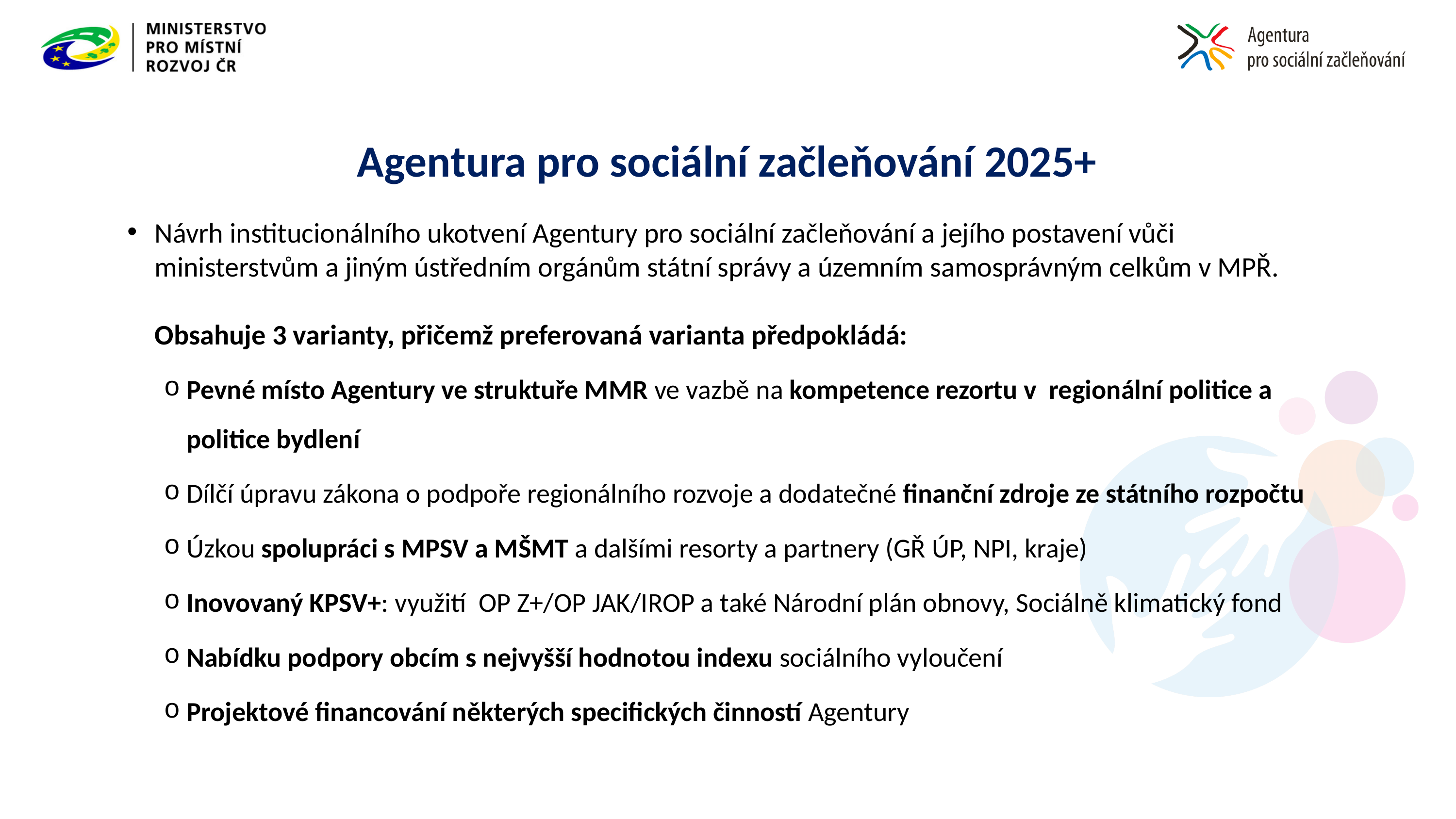

# Agentura pro sociální začleňování 2025+
Návrh institucionálního ukotvení Agentury pro sociální začleňování a jejího postavení vůči ministerstvům a jiným ústředním orgánům státní správy a územním samosprávným celkům v MPŘ.
Obsahuje 3 varianty, přičemž preferovaná varianta předpokládá:
Pevné místo Agentury ve struktuře MMR ve vazbě na kompetence rezortu v  regionální politice a politice bydlení
Dílčí úpravu zákona o podpoře regionálního rozvoje a dodatečné finanční zdroje ze státního rozpočtu
Úzkou spolupráci s MPSV a MŠMT a dalšími resorty a partnery (GŘ ÚP, NPI, kraje)
Inovovaný KPSV+: využití  OP Z+/OP JAK/IROP a také Národní plán obnovy, Sociálně klimatický fond
Nabídku podpory obcím s nejvyšší hodnotou indexu sociálního vyloučení
Projektové financování některých specifických činností Agentury